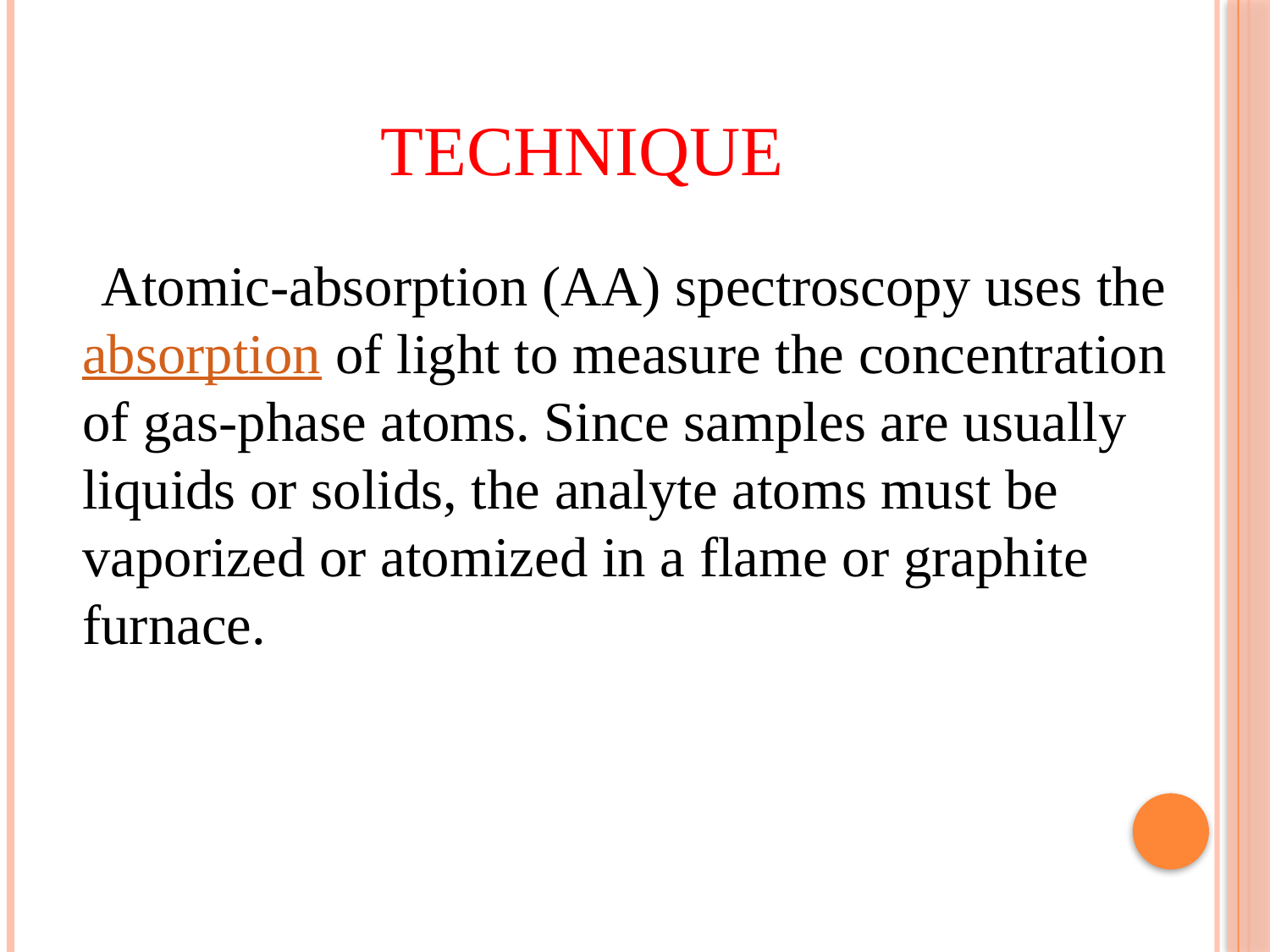

# Technique
    Atomic-absorption (AA) spectroscopy uses the absorption of light to measure the concentration of gas-phase atoms. Since samples are usually liquids or solids, the analyte atoms must be vaporized or atomized in a flame or graphite furnace.